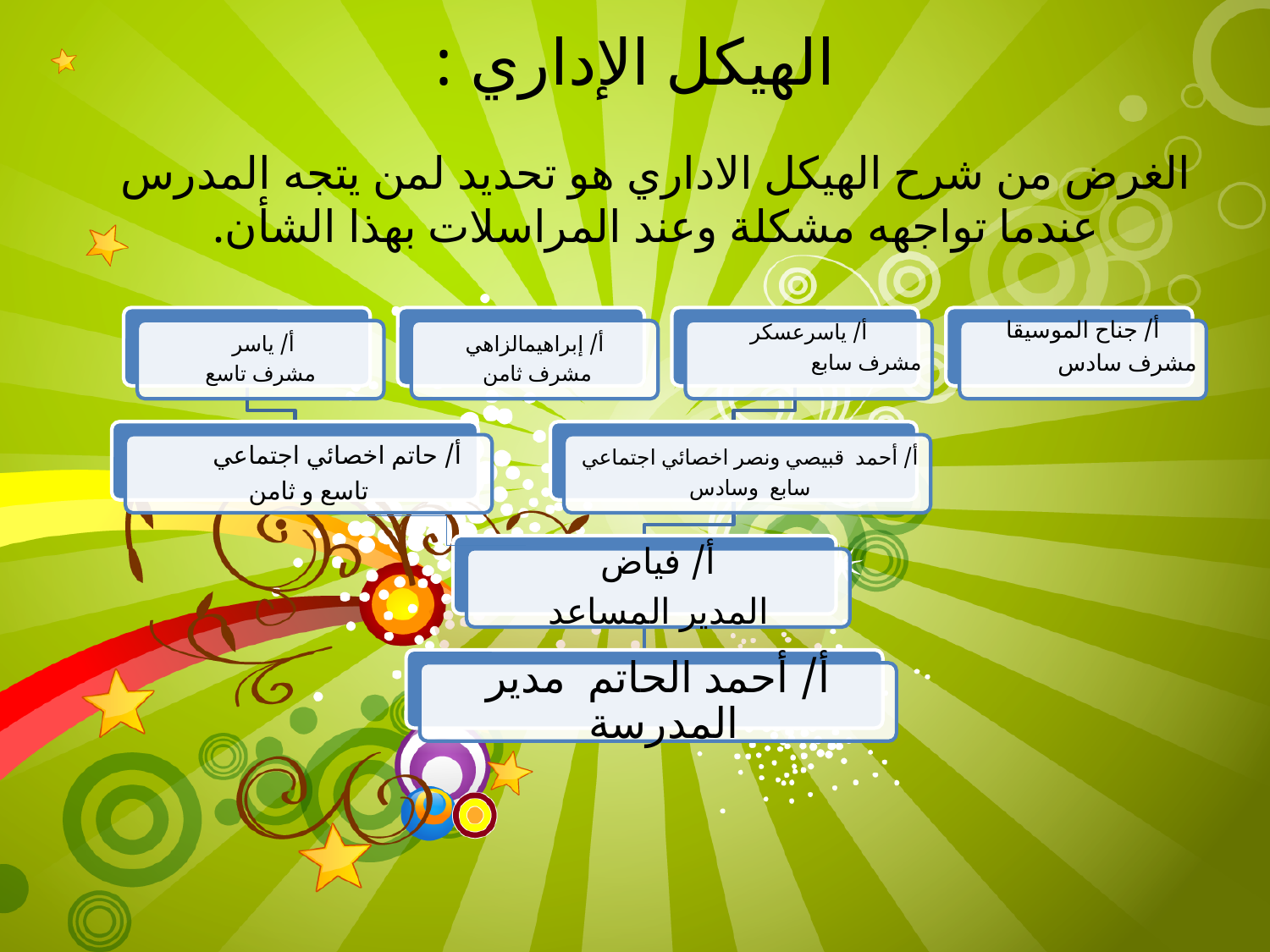

# الهيكل الإداري :
الغرض من شرح الهيكل الاداري هو تحديد لمن يتجه المدرس عندما تواجهه مشكلة وعند المراسلات بهذا الشأن.

أ/ ياسر
 مشرف تاسع
أ/ حاتم اخصائي اجتماعي
تاسع و ثامن
أ/ إبراهيمالزاهي
مشرف ثامن
أ/ ياسرعسكر
مشرف سابع
أ/ أحمد  قبيصي ونصر اخصائي اجتماعي
سابع  وسادس
أ/ فياض
المدير المساعد
أ/ أحمد الحاتم  مدير المدرسة
أ/ جناح الموسيقا
مشرف سادس